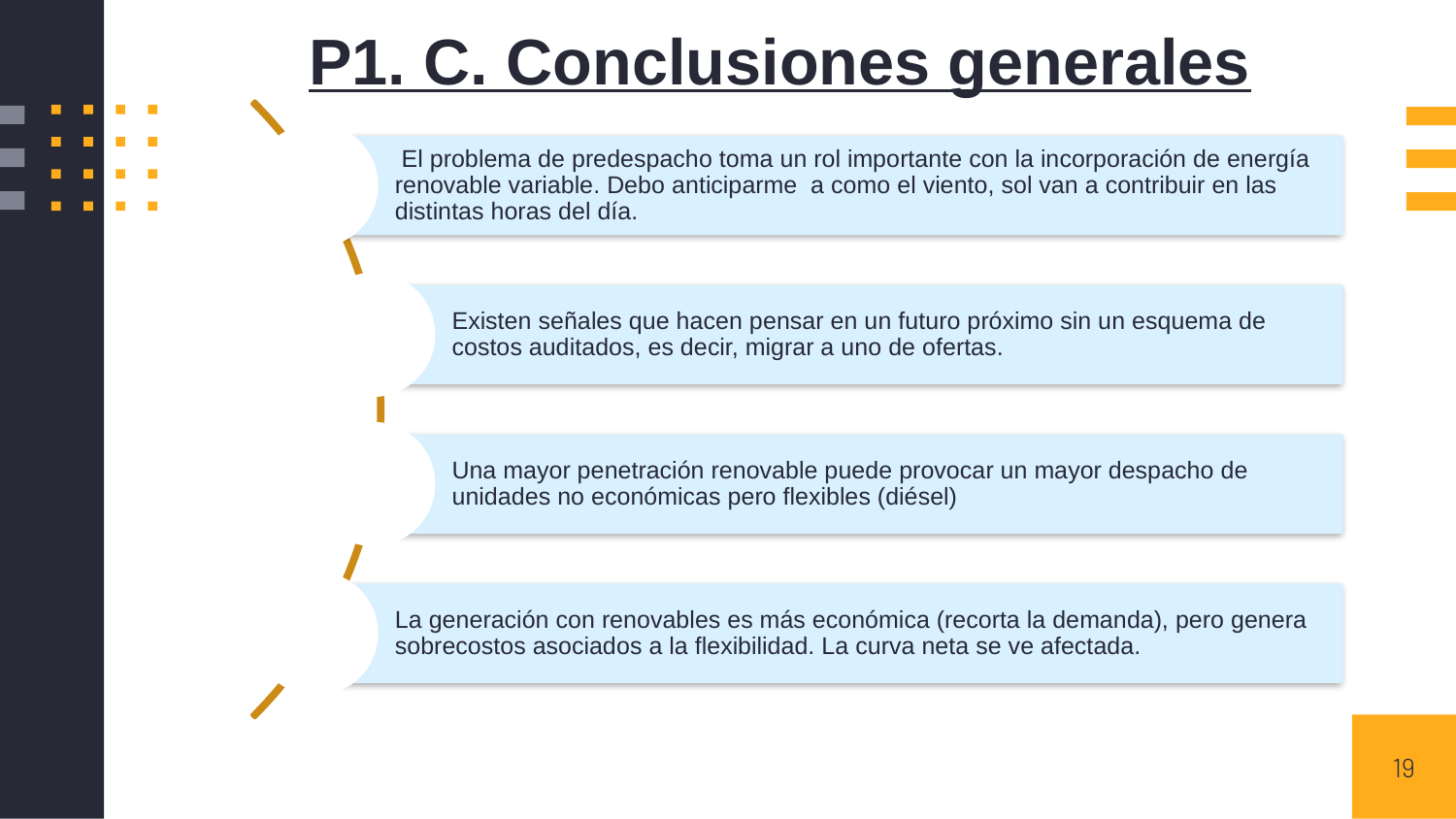

P1. C. Conclusiones generales
 El problema de predespacho toma un rol importante con la incorporación de energía renovable variable. Debo anticiparme  a como el viento, sol van a contribuir en las distintas horas del día.
Existen señales que hacen pensar en un futuro próximo sin un esquema de costos auditados, es decir, migrar a uno de ofertas.
Una mayor penetración renovable puede provocar un mayor despacho de unidades no económicas pero flexibles (diésel)
La generación con renovables es más económica (recorta la demanda), pero genera sobrecostos asociados a la flexibilidad. La curva neta se ve afectada.
19